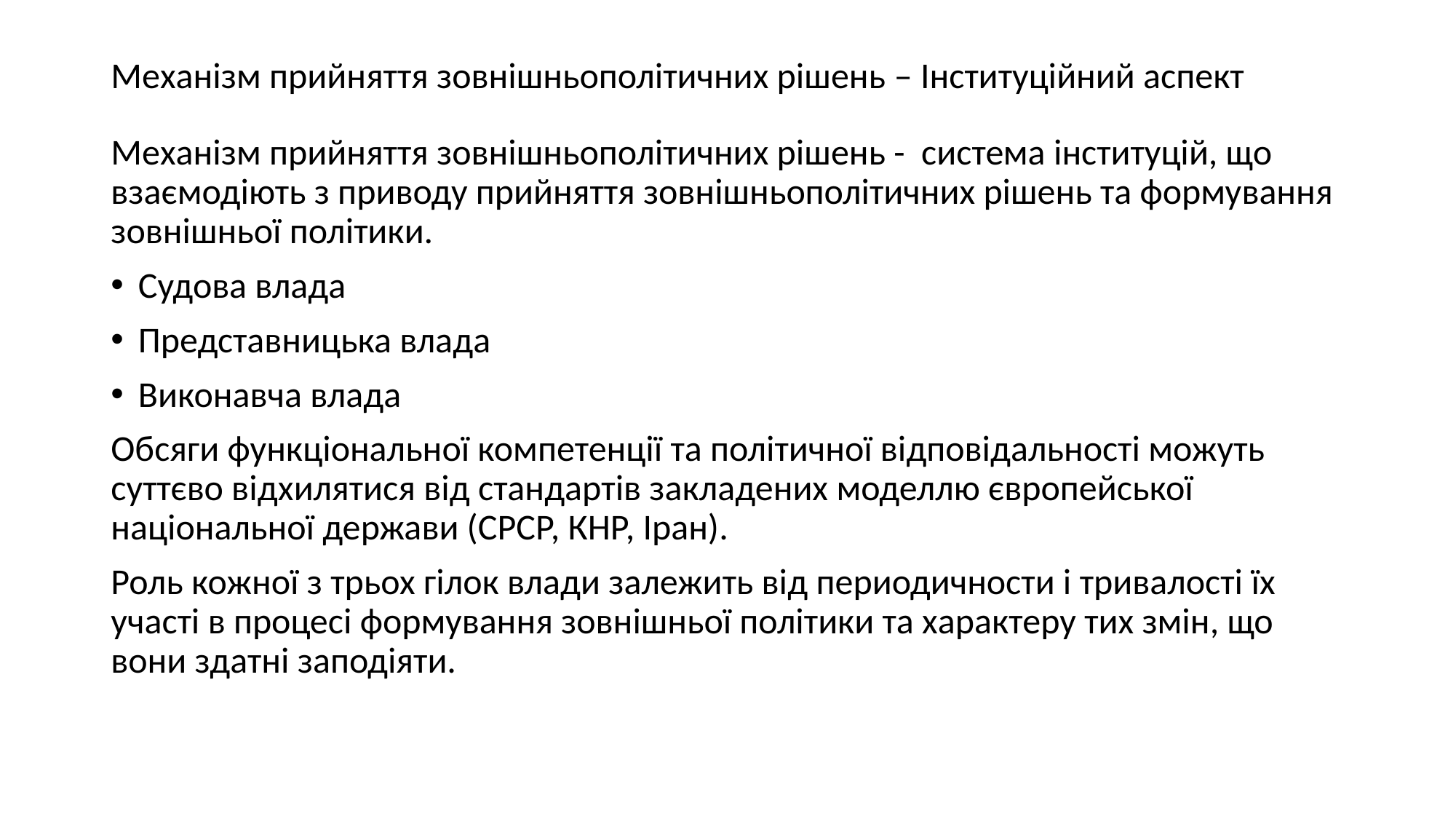

# Механізм прийняття зовнішньополітичних рішень – Інституційний аспект
Механізм прийняття зовнішньополітичних рішень -  система інституцій, що взаємодіють з приводу прийняття зовнішньополітичних рішень та формування зовнішньої політики.
Судова влада
Представницька влада
Виконавча влада
Обсяги функціональної компетенції та політичної відповідальності можуть суттєво відхилятися від стандартів закладених моделлю європейської національної держави (СРСР, КНР, Іран).
Роль кожної з трьох гілок влади залежить від периодичности і тривалості їх участі в процесі формування зовнішньої політики та характеру тих змін, що вони здатні заподіяти.